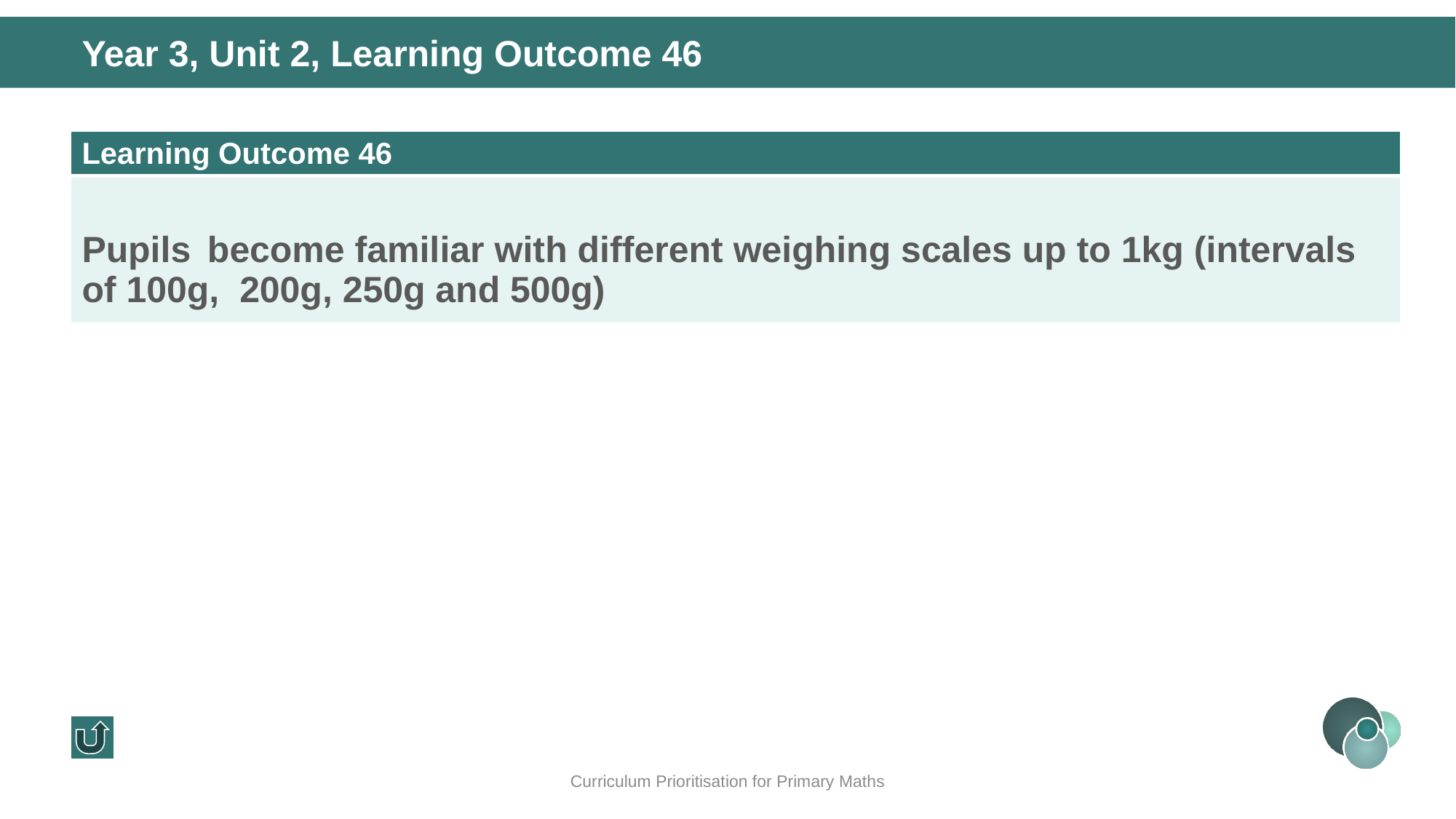

Year 3, Unit 2, Learning Outcome 46
| Learning Outcome 46 |
| --- |
| Pupils  become familiar with different weighing scales up to 1kg (intervals of 100g,  200g, 250g and 500g) |

Curriculum Prioritisation for Primary Maths